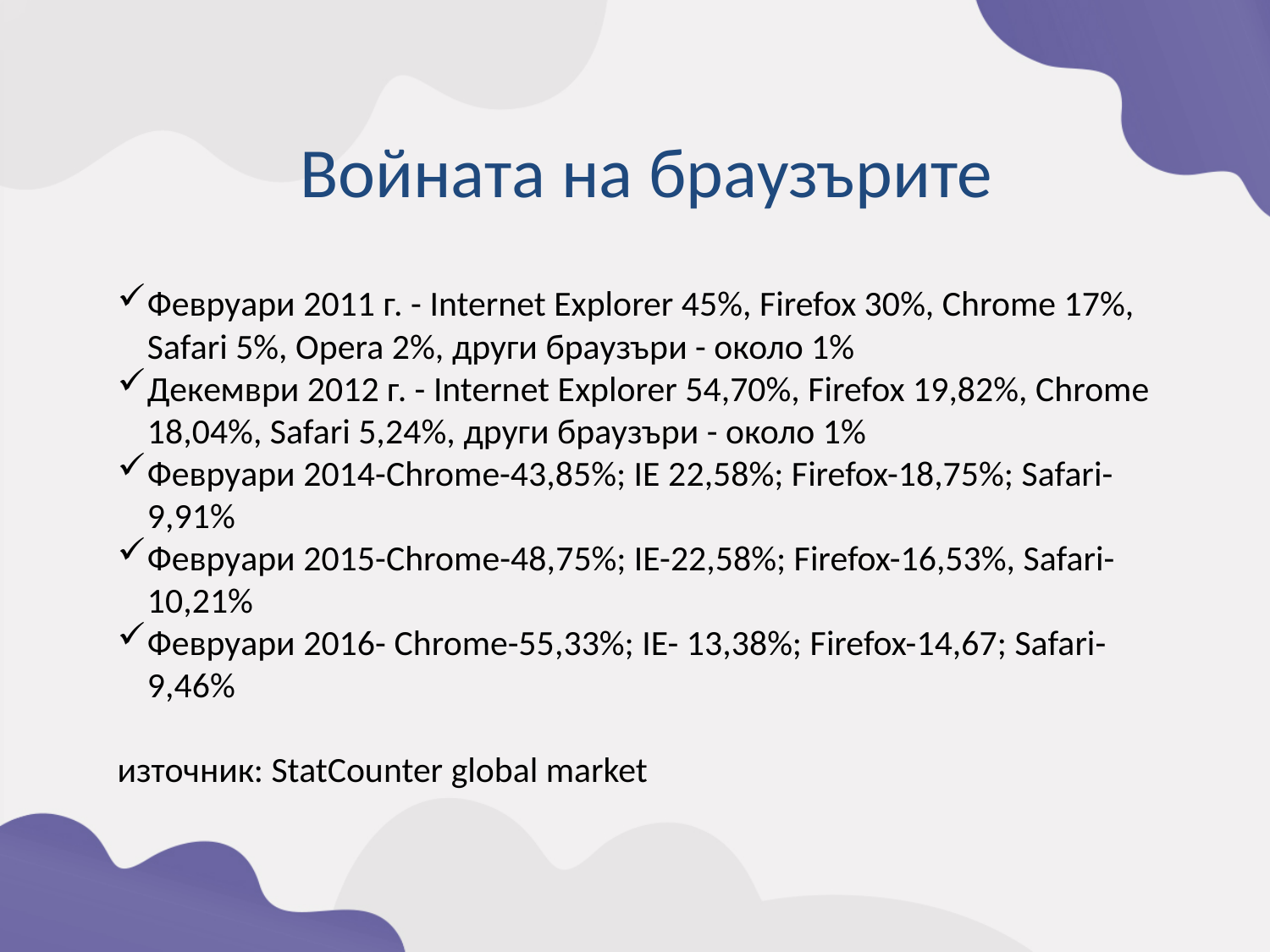

Войната на браузърите

Февруари 2011 г. - Internet Explorer 45%, Firefox 30%, Chrome 17%, Safari 5%, Opera 2%, други браузъри - около 1%
Декември 2012 г. - Internet Explorer 54,70%, Firefox 19,82%, Chrome 18,04%, Safari 5,24%, други браузъри - около 1%
Февруари 2014-Chrome-43,85%; IE 22,58%; Firefox-18,75%; Safari-9,91%
Февруари 2015-Chrome-48,75%; IE-22,58%; Firefox-16,53%, Safari-10,21%
Февруари 2016- Chrome-55,33%; IE- 13,38%; Firefox-14,67; Safari-9,46%

източник: StatCounter global market